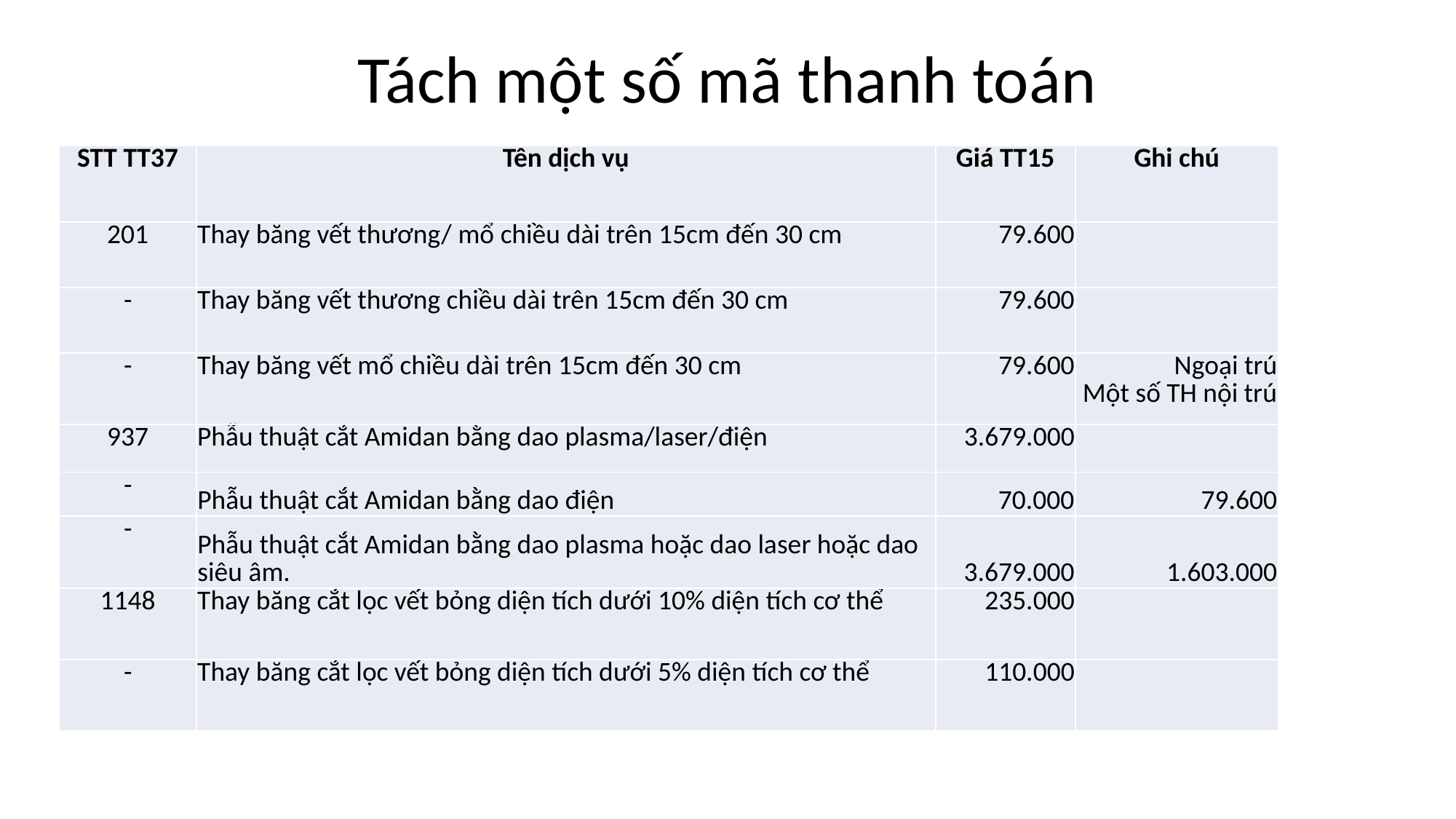

# Tách một số mã thanh toán
| STT TT37 | Tên dịch vụ | Giá TT15 | Ghi chú |
| --- | --- | --- | --- |
| 201 | Thay băng vết thương/ mổ chiều dài trên 15cm đến 30 cm | 79.600 |  |
| - | Thay băng vết thương chiều dài trên 15cm đến 30 cm | 79.600 |  |
| - | Thay băng vết mổ chiều dài trên 15cm đến 30 cm | 79.600 | Ngoại trú Một số TH nội trú |
| 937 | Phẫu thuật cắt Amidan bằng dao plasma/laser/điện | 3.679.000 |  |
| - | Phẫu thuật cắt Amidan bằng dao điện | 70.000 | 79.600 |
| - | Phẫu thuật cắt Amidan bằng dao plasma hoặc dao laser hoặc dao siêu âm. | 3.679.000 | 1.603.000 |
| 1148 | Thay băng cắt lọc vết bỏng diện tích dưới 10% diện tích cơ thể | 235.000 |  |
| - | Thay băng cắt lọc vết bỏng diện tích dưới 5% diện tích cơ thể | 110.000 |  |